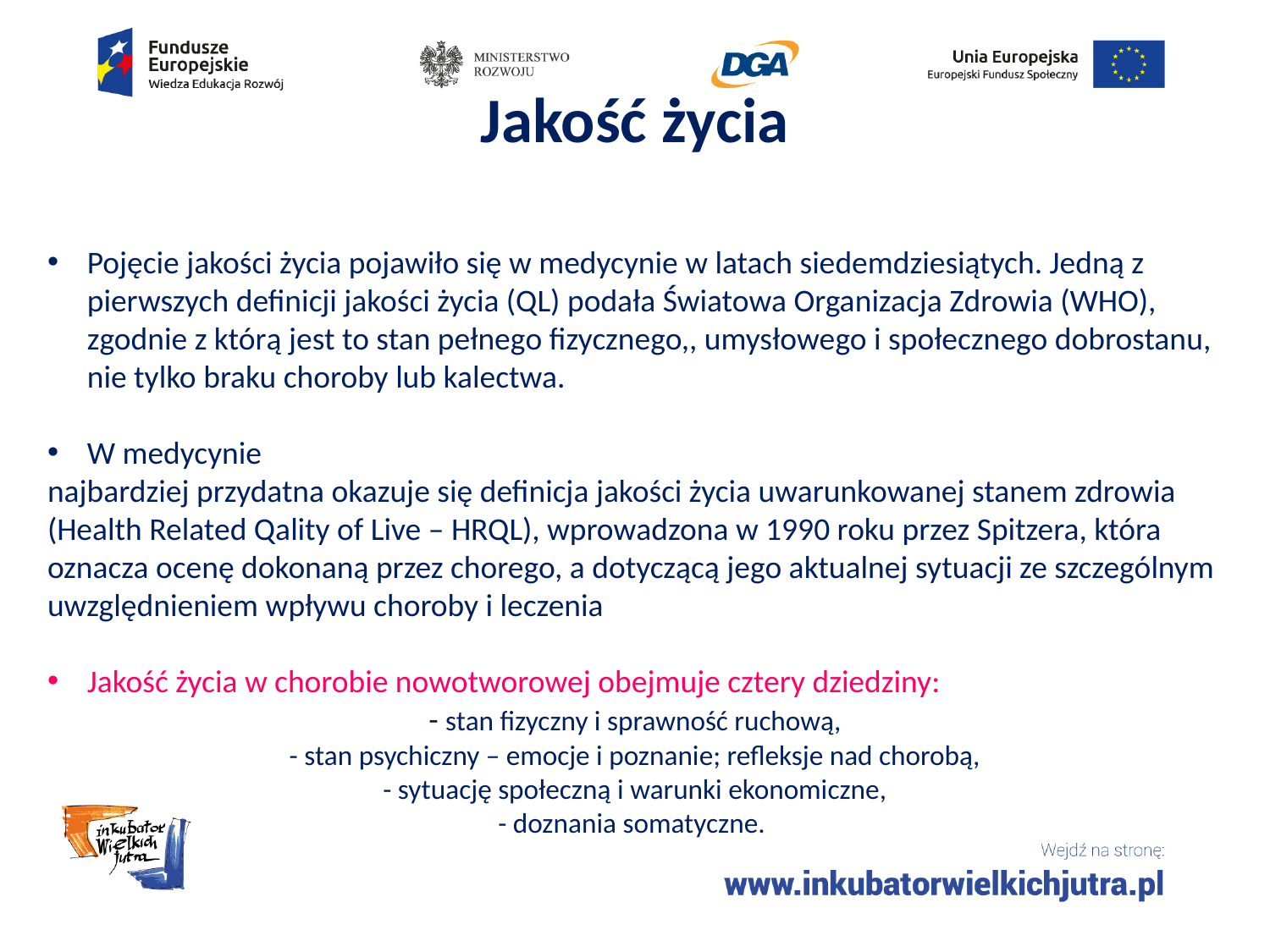

# Jakość życia
Pojęcie jakości życia pojawiło się w medycynie w latach siedemdziesiątych. Jedną z pierwszych definicji jakości życia (QL) podała Światowa Organizacja Zdrowia (WHO), zgodnie z którą jest to stan pełnego fizycznego,, umysłowego i społecznego dobrostanu, nie tylko braku choroby lub kalectwa.

W medycynie
najbardziej przydatna okazuje się definicja jakości życia uwarunkowanej stanem zdrowia (Health Related Qality of Live – HRQL), wprowadzona w 1990 roku przez Spitzera, która oznacza ocenę dokonaną przez chorego, a dotyczącą jego aktualnej sytuacji ze szczególnym uwzględnieniem wpływu choroby i leczenia

Jakość życia w chorobie nowotworowej obejmuje cztery dziedziny:
- stan fizyczny i sprawność ruchową,
- stan psychiczny – emocje i poznanie; refleksje nad chorobą,
- sytuację społeczną i warunki ekonomiczne,
- doznania somatyczne.